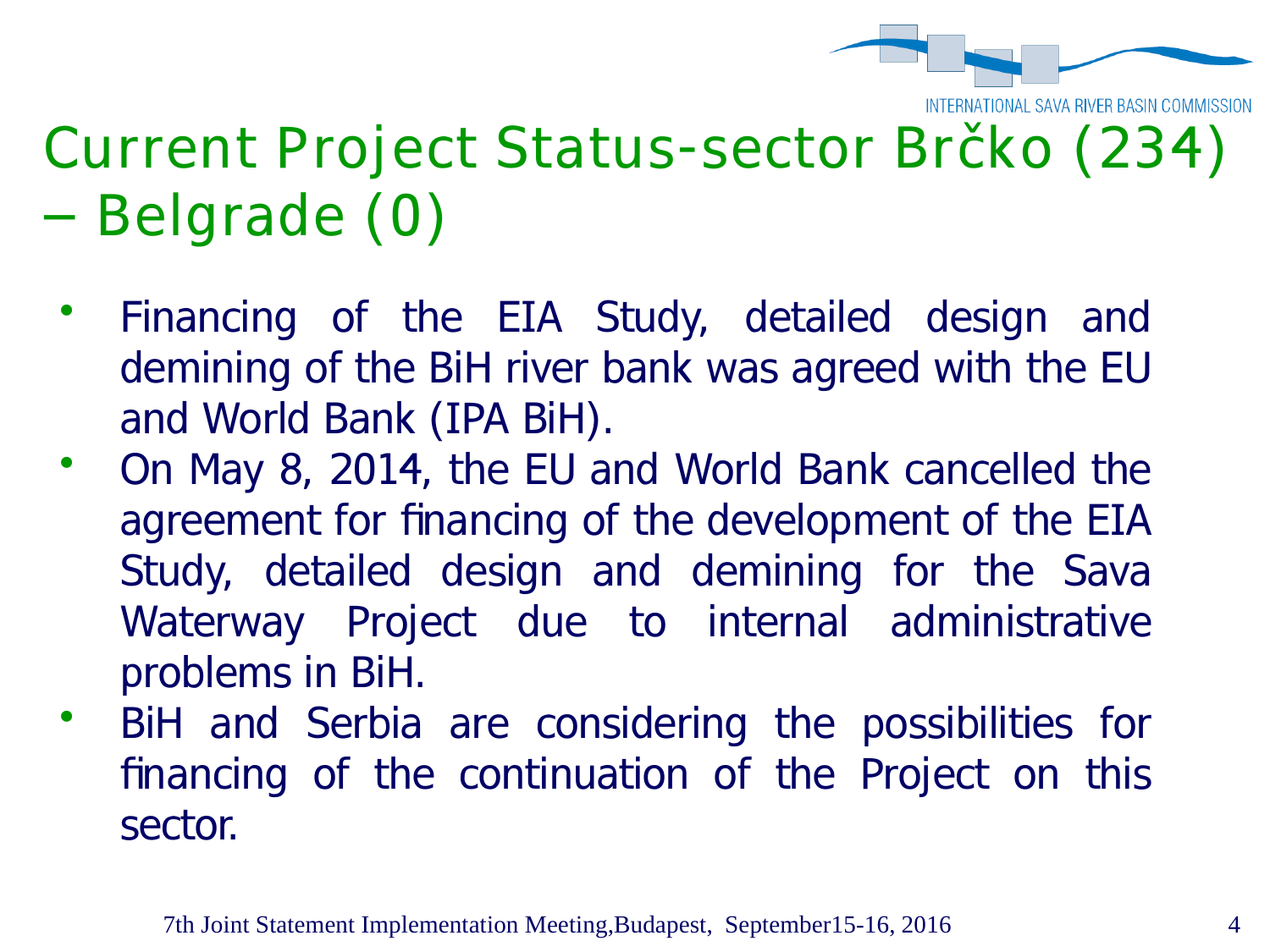

# Current Project Status-sector Brčko (234) – Belgrade (0)

Financing of the EIA Study, detailed design and demining of the BiH river bank was agreed with the EU and World Bank (IPA BiH).
On May 8, 2014, the EU and World Bank cancelled the agreement for financing of the development of the EIA Study, detailed design and demining for the Sava Waterway Project due to internal administrative problems in BiH.
BiH and Serbia are considering the possibilities for financing of the continuation of the Project on this sector.
4
7th Joint Statement Implementation Meeting,Budapest,  September15-16, 2016